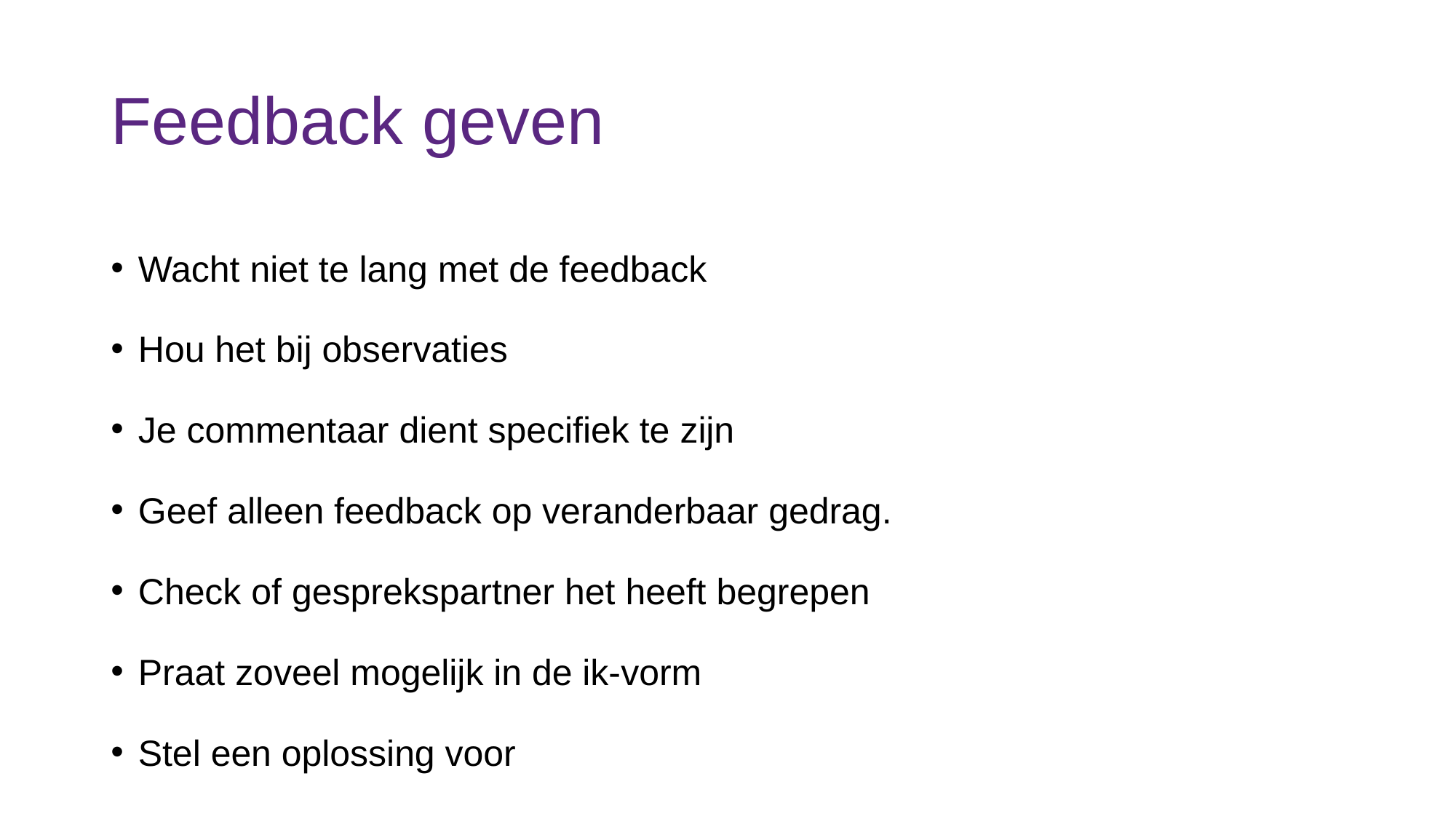

# Feedback geven
Wacht niet te lang met de feedback
Hou het bij observaties
Je commentaar dient specifiek te zijn
Geef alleen feedback op veranderbaar gedrag.
Check of gesprekspartner het heeft begrepen
Praat zoveel mogelijk in de ik-vorm
Stel een oplossing voor